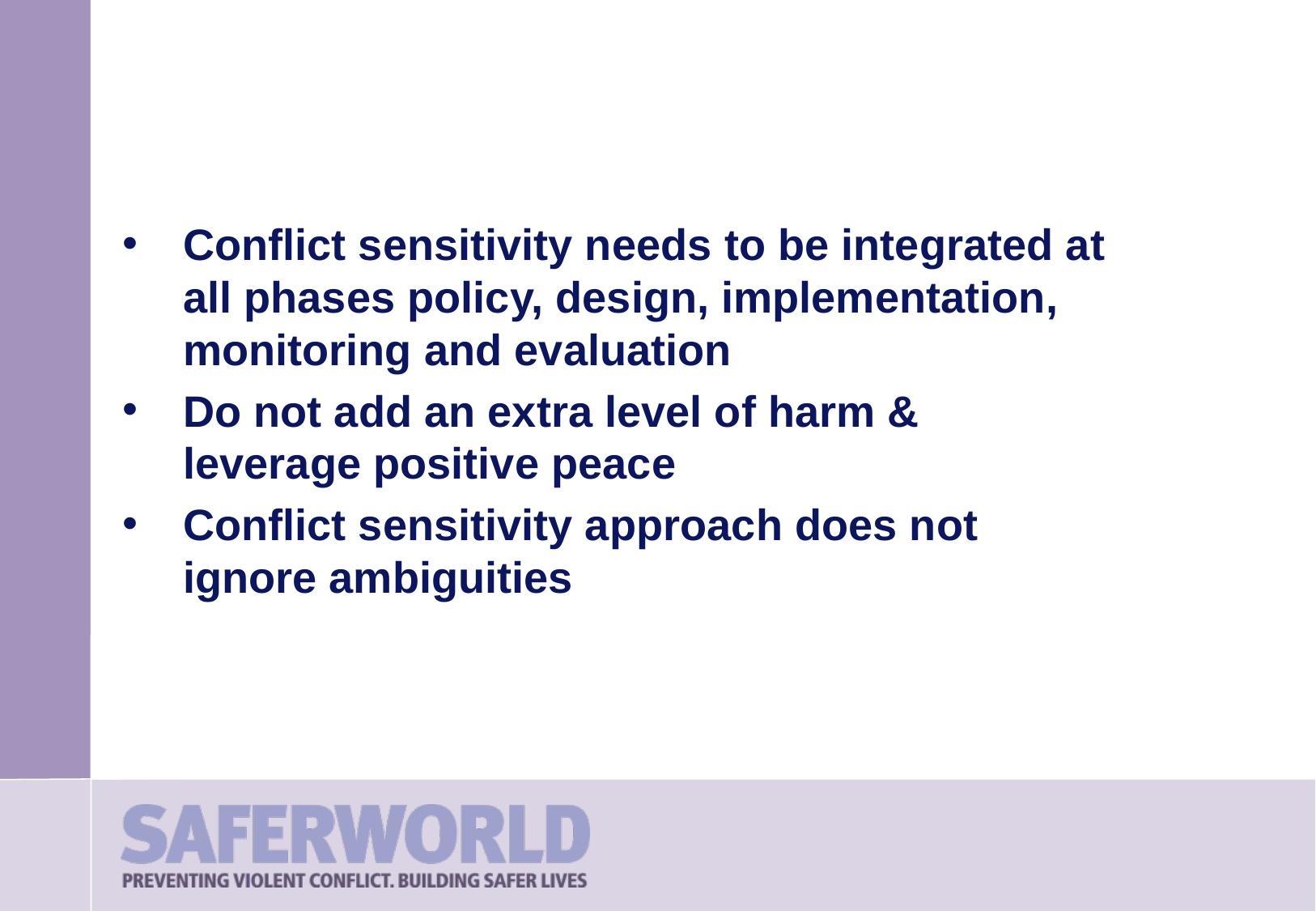

#
Conflict sensitivity needs to be integrated at all phases policy, design, implementation, monitoring and evaluation
Do not add an extra level of harm & leverage positive peace
Conflict sensitivity approach does not ignore ambiguities